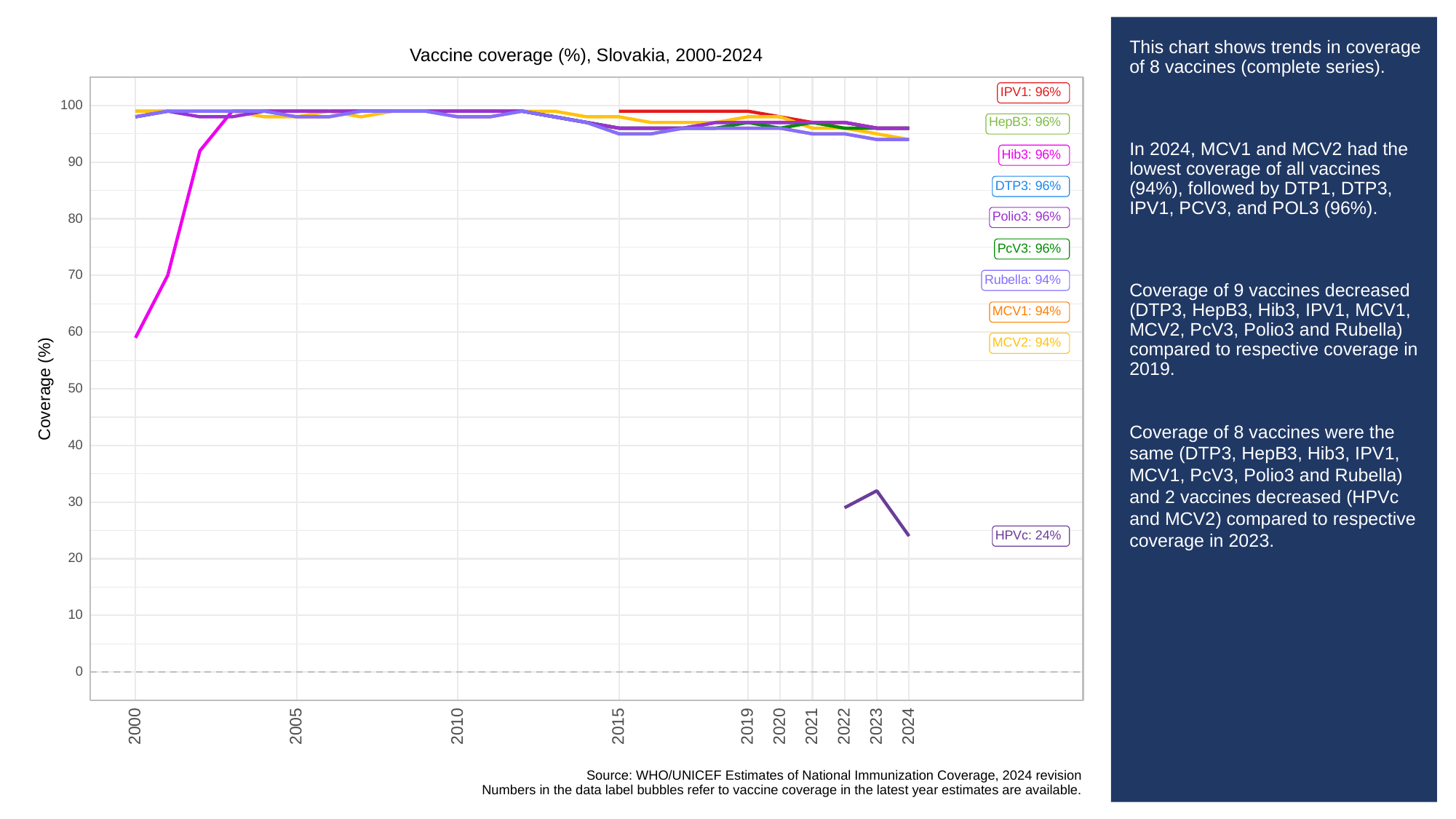

# This chart shows trends in coverage of 8 vaccines (complete series).

In 2024, MCV1 and MCV2 had the lowest coverage of all vaccines (94%), followed by DTP1, DTP3, IPV1, PCV3, and POL3 (96%).

Coverage of 9 vaccines decreased (DTP3, HepB3, Hib3, IPV1, MCV1, MCV2, PcV3, Polio3 and Rubella) compared to respective coverage in 2019.

Coverage of 8 vaccines were the same (DTP3, HepB3, Hib3, IPV1, MCV1, PcV3, Polio3 and Rubella) and 2 vaccines decreased (HPVc and MCV2) compared to respective coverage in 2023.

Vaccine coverage (%), Slovakia, 2000-2024

IPV1: 96%

100

HepB3: 96%

Hib3: 96%
90

DTP3: 96%

Polio3: 96%
80

PcV3: 96%

70
Rubella: 94%

MCV1: 94%
60

MCV2: 94%

Coverage (%)
50

40

30

HPVc: 24%

20

10

0

2023
2000
2005
2010
2015
2019
2020
2021
2022
2024
Source: WHO/UNICEF Estimates of National Immunization Coverage, 2024 revision
Numbers in the data label bubbles refer to vaccine coverage in the latest year estimates are available.